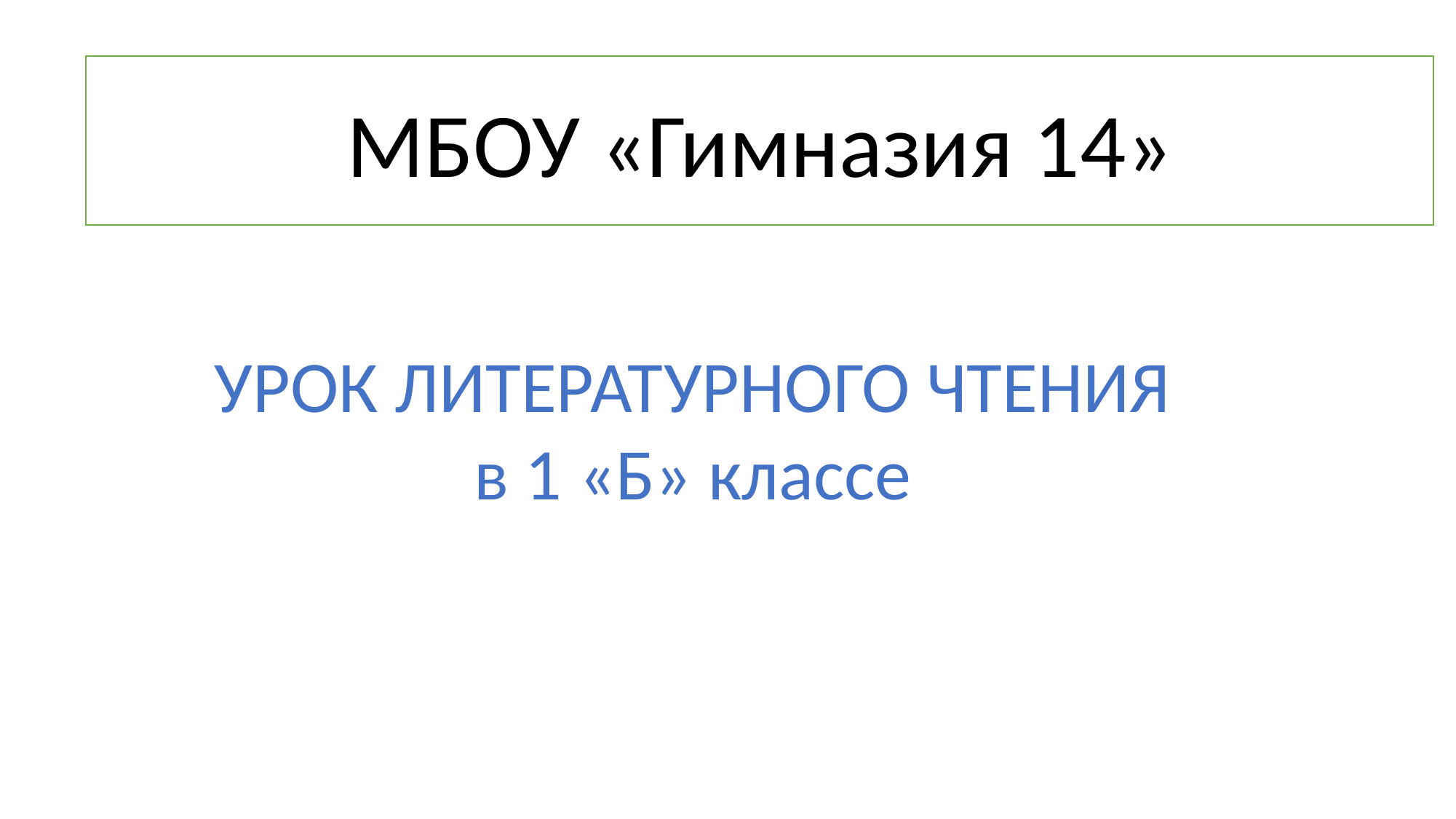

МБОУ «Гимназия 14»
УРОК ЛИТЕРАТУРНОГО ЧТЕНИЯ
в 1 «Б» классе